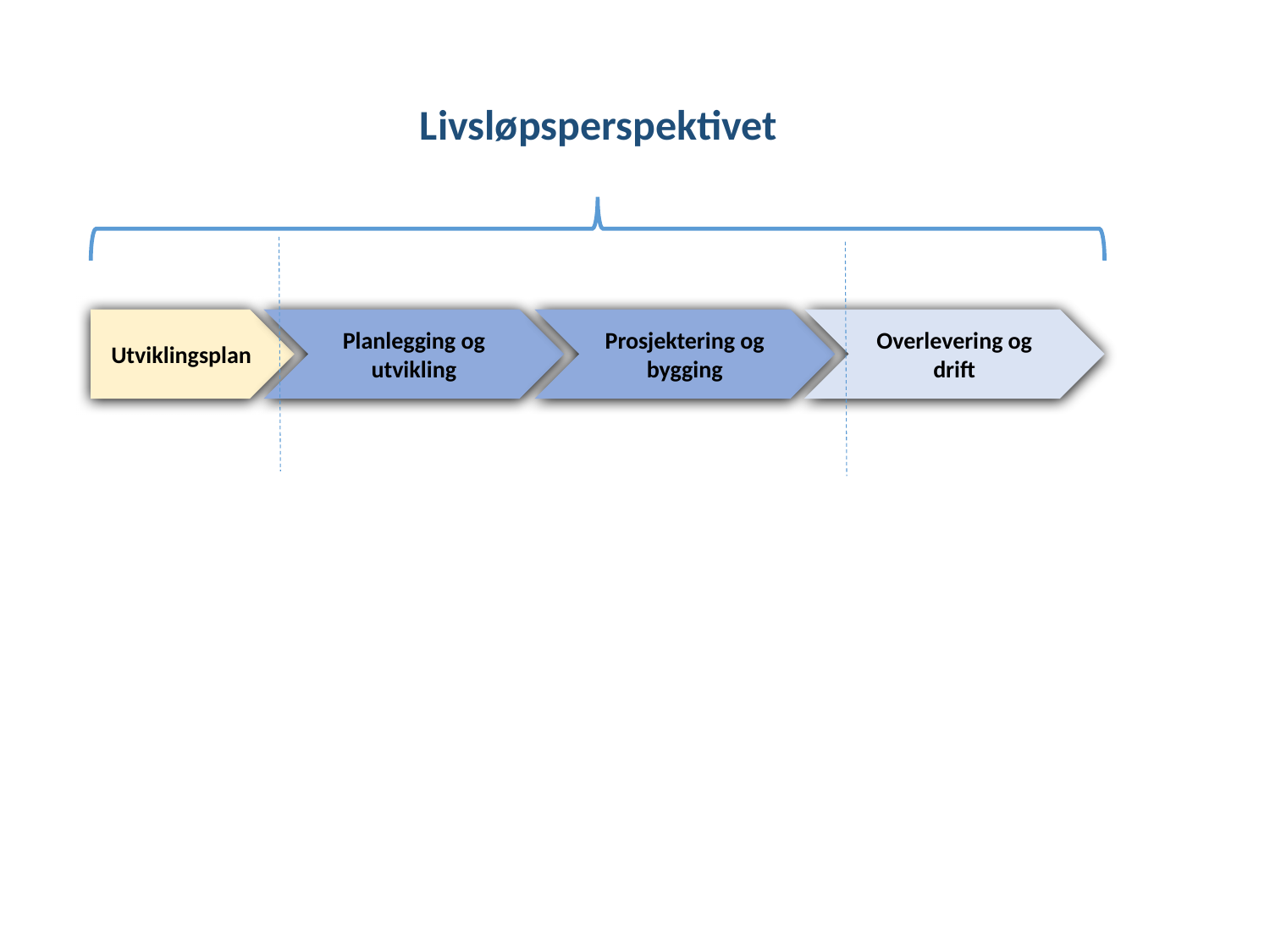

Livsløpsperspektivet
Overlevering og drift
Utviklingsplan
Planlegging og utvikling
Prosjektering og bygging